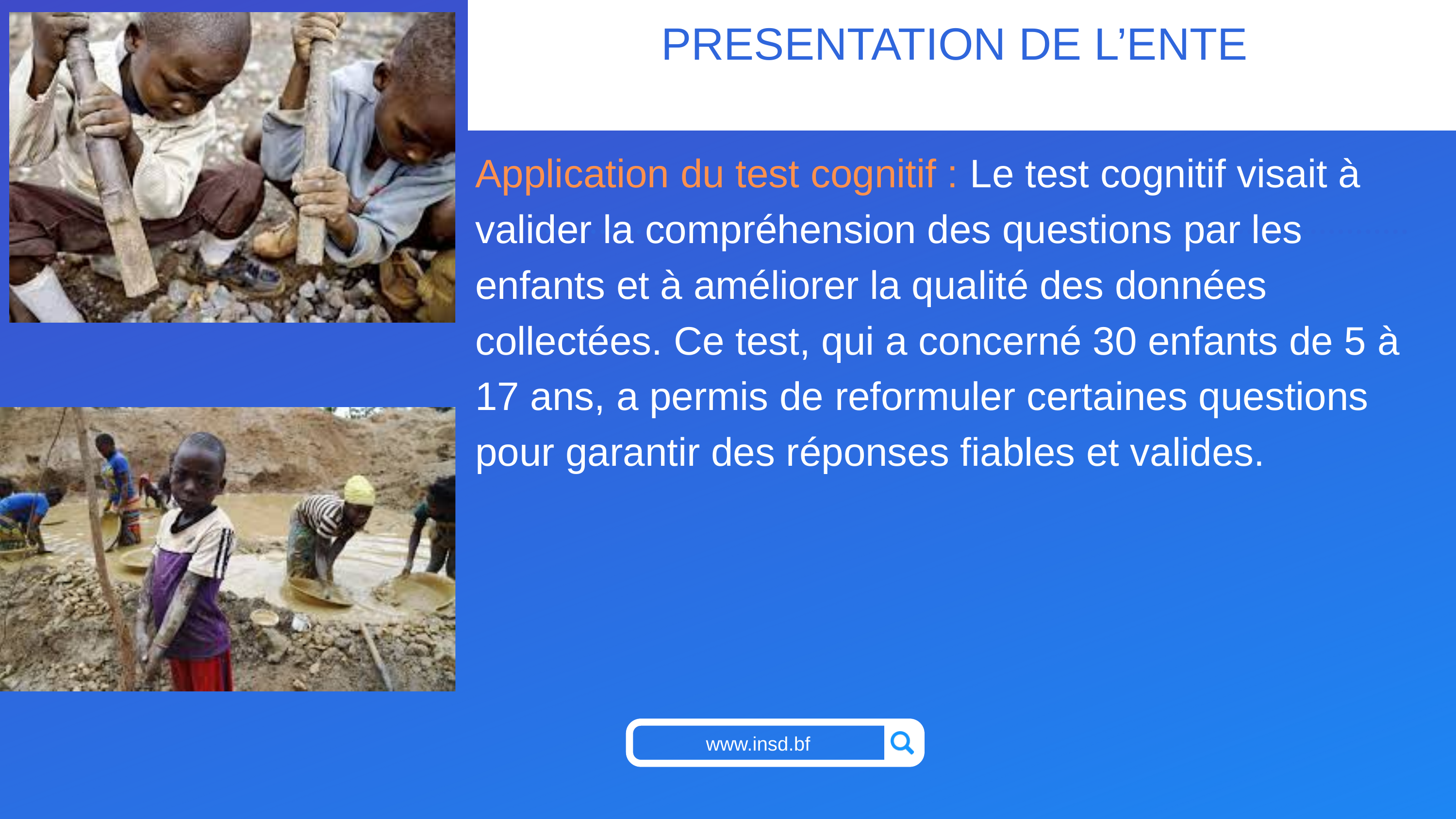

PRESENTATION DE L’ENTE

Application du test cognitif : Le test cognitif visait à valider la compréhension des questions par les enfants et à améliorer la qualité des données collectées. Ce test, qui a concerné 30 enfants de 5 à 17 ans, a permis de reformuler certaines questions pour garantir des réponses fiables et valides.

www.insd.bf